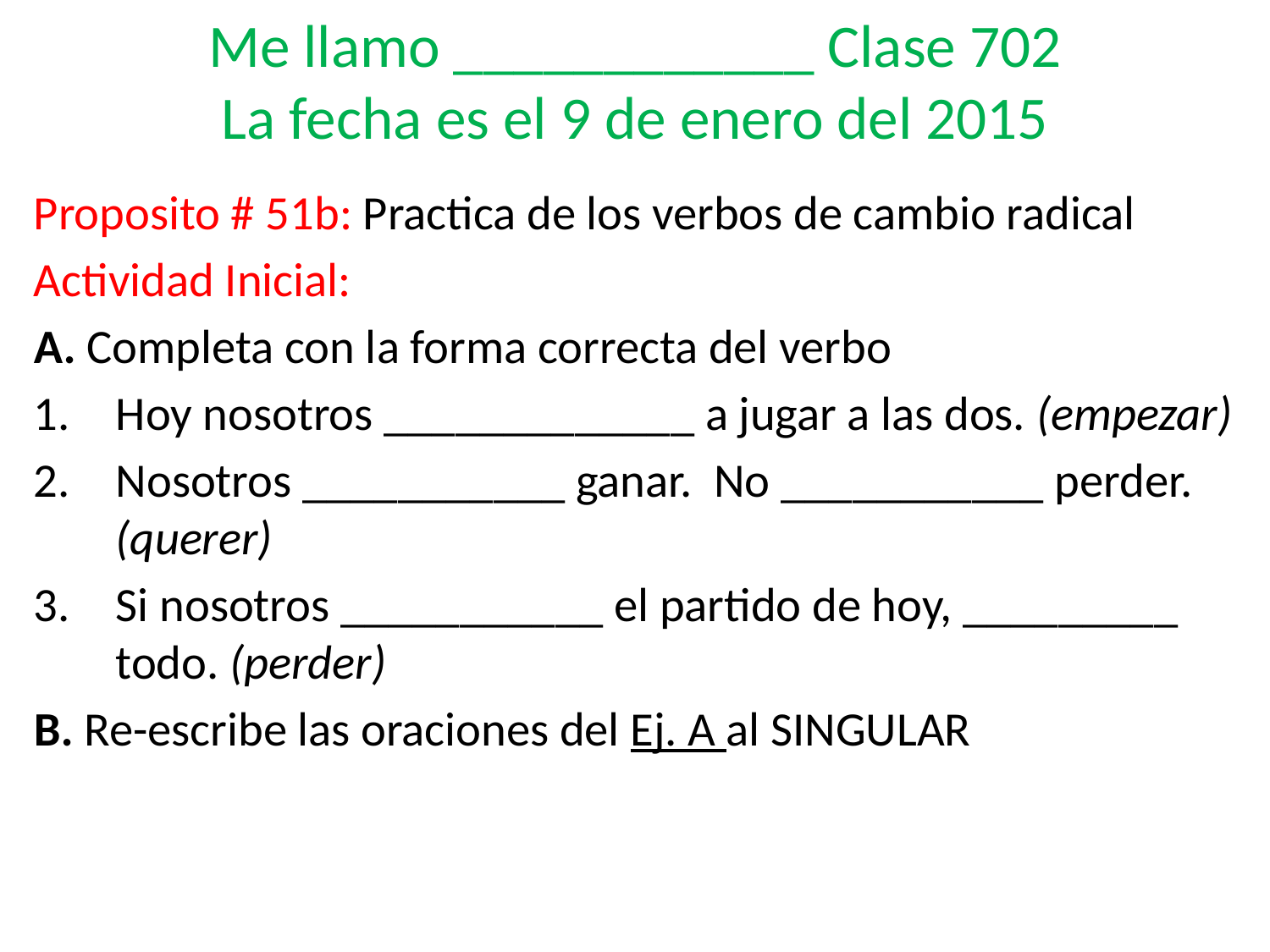

# Me llamo ____________ Clase 702 La fecha es el 9 de enero del 2015
Proposito # 51b: Practica de los verbos de cambio radical
Actividad Inicial:
A. Completa con la forma correcta del verbo
Hoy nosotros _____________ a jugar a las dos. (empezar)
Nosotros ___________ ganar.  No ___________ perder.   (querer)
Si nosotros ___________ el partido de hoy, _________ todo. (perder)
B. Re-escribe las oraciones del Ej. A al SINGULAR